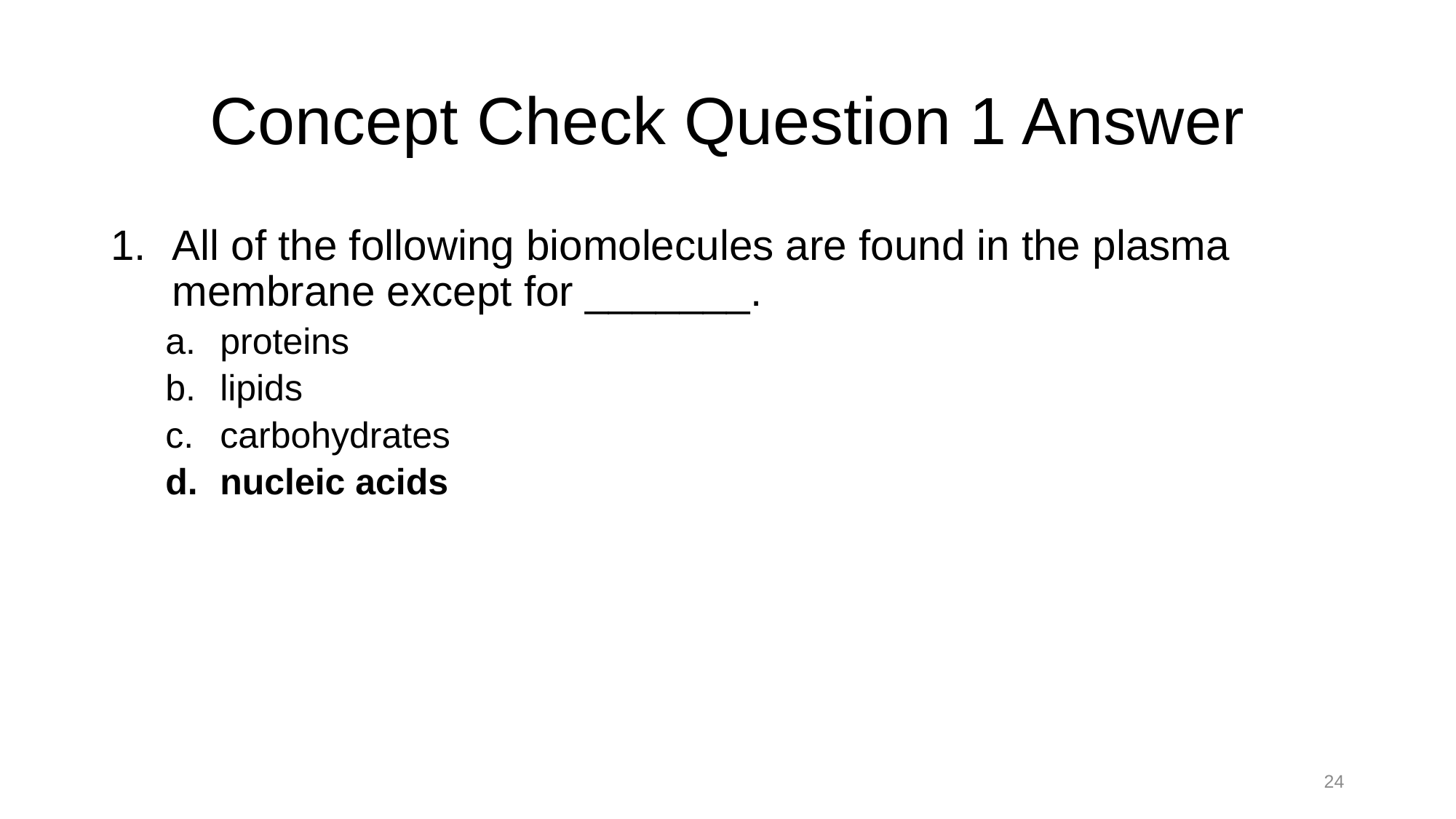

# Concept Check Question 1 Answer
All of the following biomolecules are found in the plasma membrane except for _______.
proteins
lipids
carbohydrates
nucleic acids
24